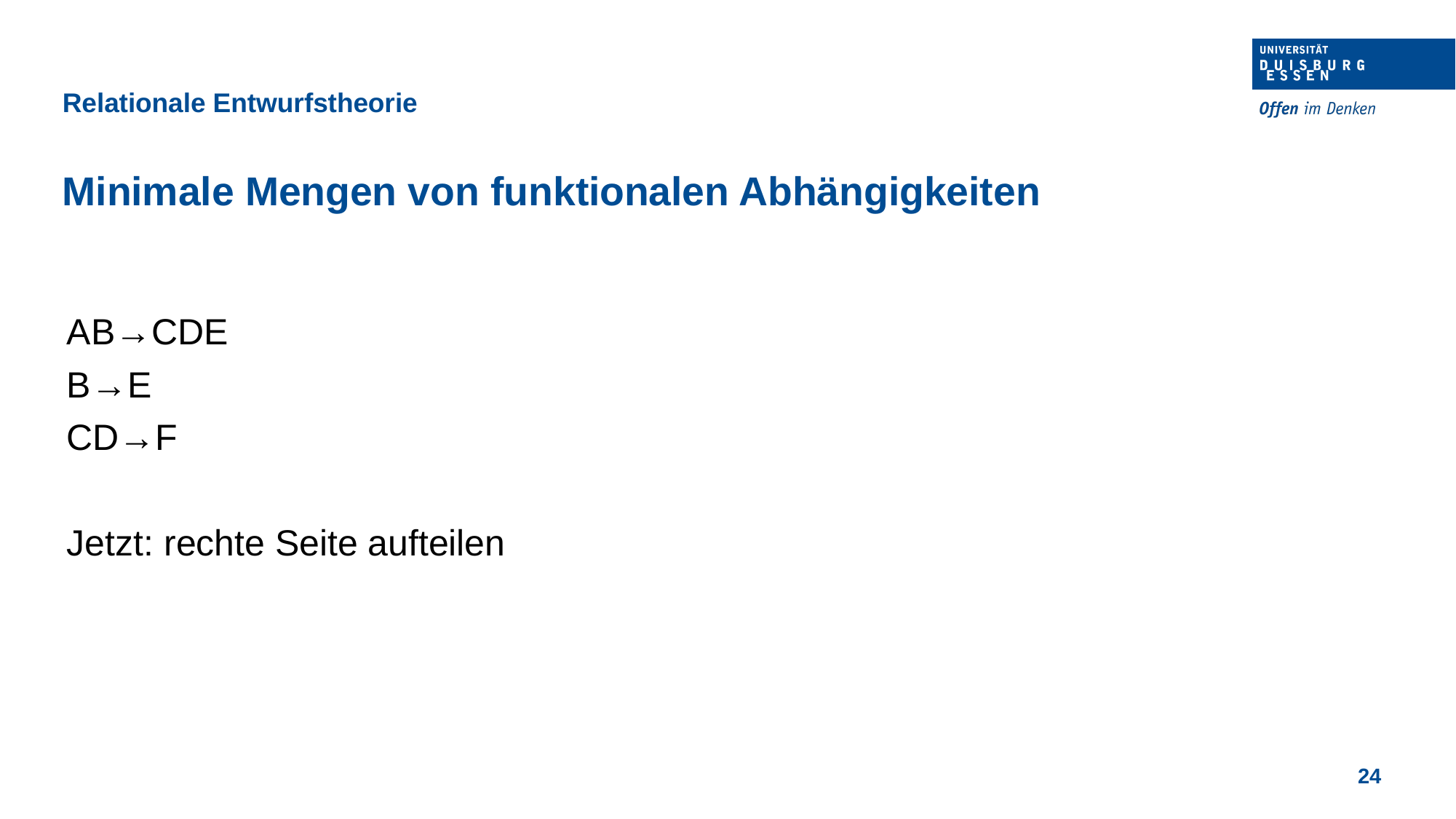

Relationale Entwurfstheorie
Minimale Mengen von funktionalen Abhängigkeiten
AB→CDE
B→E
CD→F

Jetzt: rechte Seite aufteilen
24